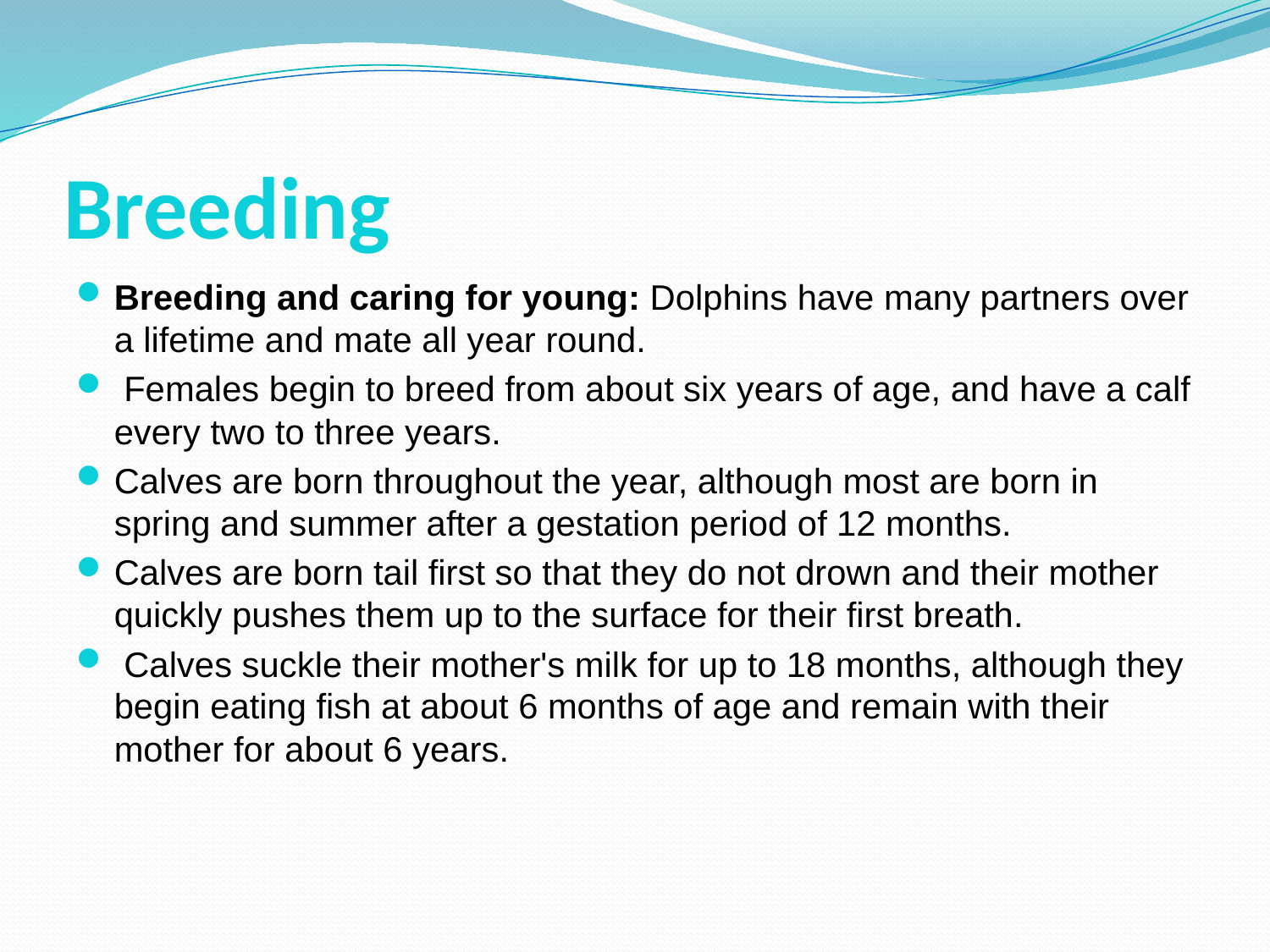

# Breeding
Breeding and caring for young: Dolphins have many partners over a lifetime and mate all year round.
 Females begin to breed from about six years of age, and have a calf every two to three years.
Calves are born throughout the year, although most are born in spring and summer after a gestation period of 12 months.
Calves are born tail first so that they do not drown and their mother quickly pushes them up to the surface for their first breath.
 Calves suckle their mother's milk for up to 18 months, although they begin eating fish at about 6 months of age and remain with their mother for about 6 years.